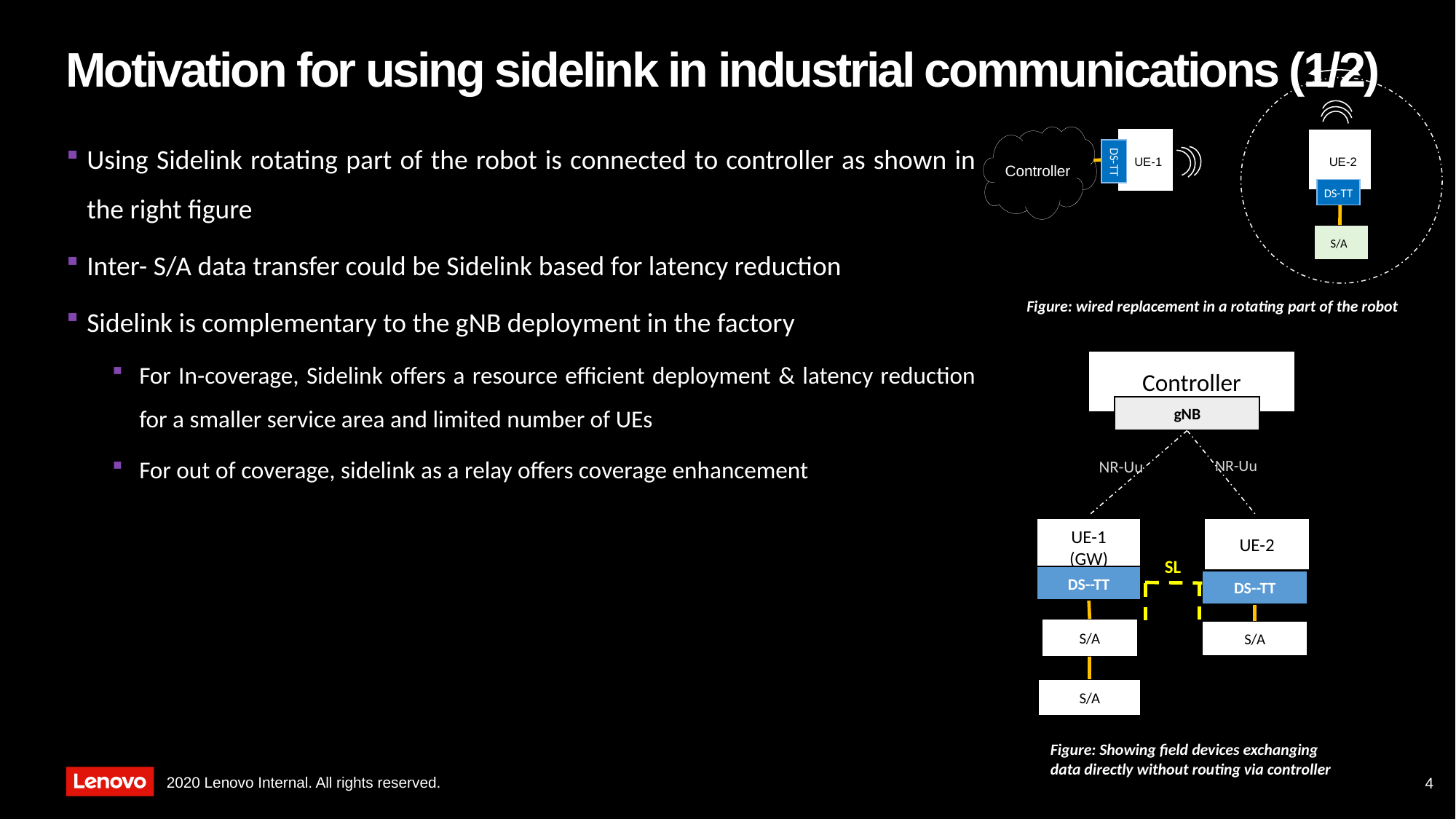

# Motivation for using sidelink in industrial communications (1/2)

DS-TT

UE-1

(Controller)

UE-2

DS-TT

S/A
Using Sidelink rotating part of the robot is connected to controller as shown in the right figure
Inter- S/A data transfer could be Sidelink based for latency reduction
Sidelink is complementary to the gNB deployment in the factory
For In-coverage, Sidelink offers a resource efficient deployment & latency reduction for a smaller service area and limited number of UEs
For out of coverage, sidelink as a relay offers coverage enhancement

Figure: wired replacement in a rotating part of the robot
Controller
gNB
NR-Uu
NR-Uu
UE-1
(GW)
UE-2
SL
DS--TT
DS--TT
S/A
S/A
S/A
Figure: Showing field devices exchanging data directly without routing via controller
4